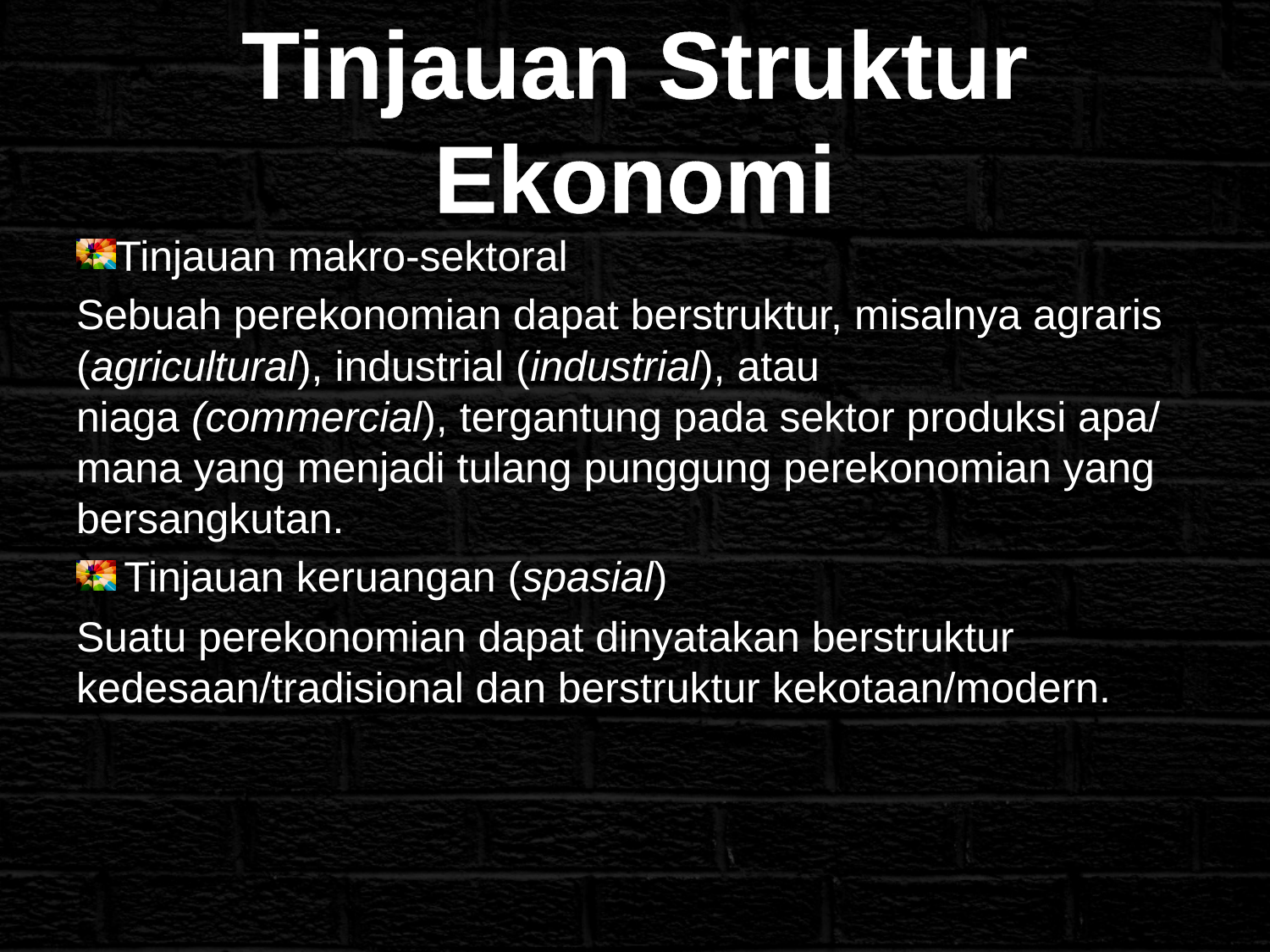

# Tinjauan Struktur Ekonomi
Tinjauan makro-sektoral
Sebuah perekonomian dapat berstruktur, misalnya agraris (agricultural), industrial (industrial), atau niaga (commercial), tergantung pada sektor produksi apa/ mana yang menjadi tulang punggung perekonomian yang bersangkutan.
Tinjauan keruangan (spasial)
Suatu perekonomian dapat dinyatakan berstruktur kedesaan/tradisional dan berstruktur kekotaan/modern.